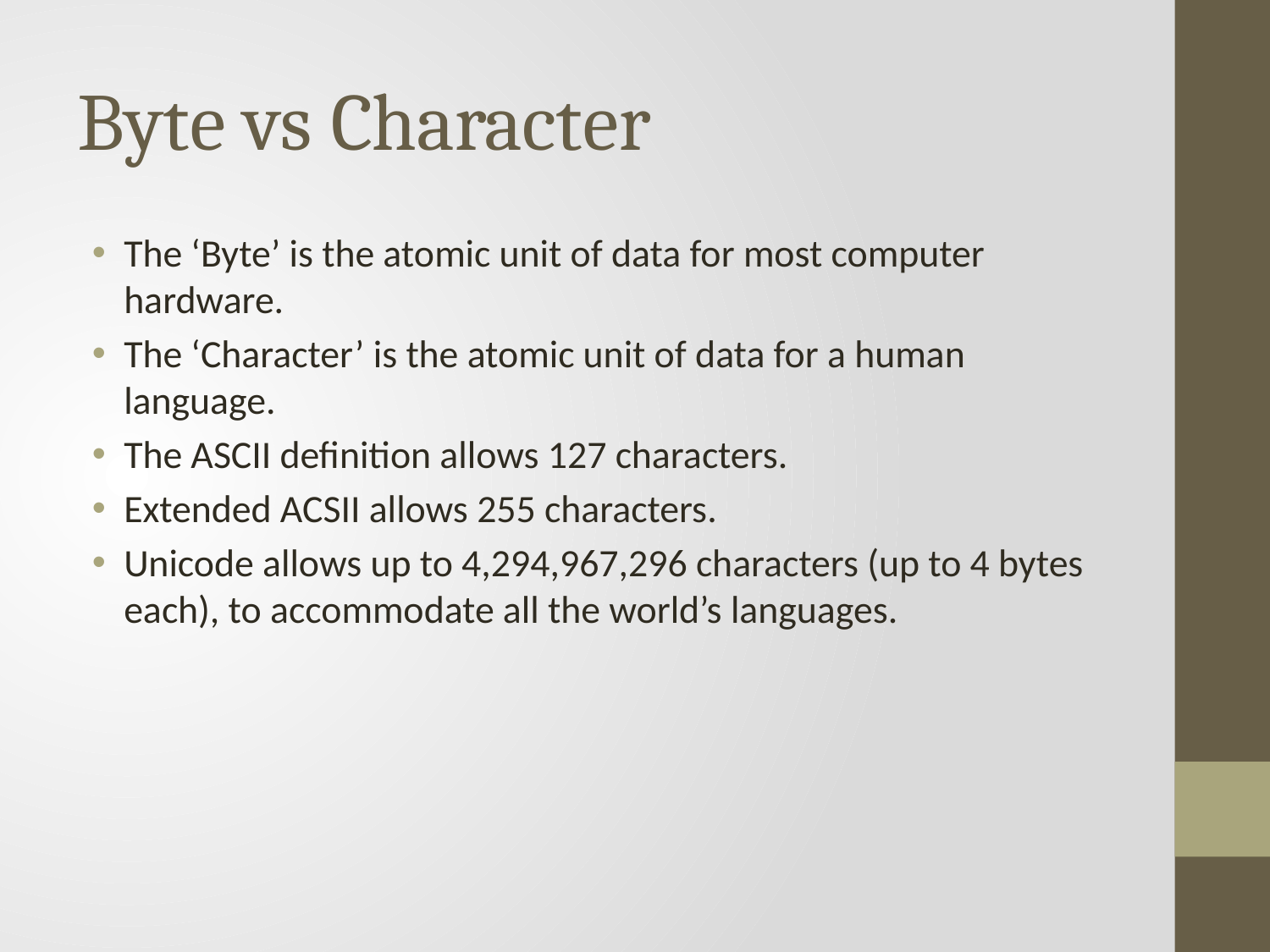

# Byte vs Character
The ‘Byte’ is the atomic unit of data for most computer hardware.
The ‘Character’ is the atomic unit of data for a human language.
The ASCII definition allows 127 characters.
Extended ACSII allows 255 characters.
Unicode allows up to 4,294,967,296 characters (up to 4 bytes each), to accommodate all the world’s languages.